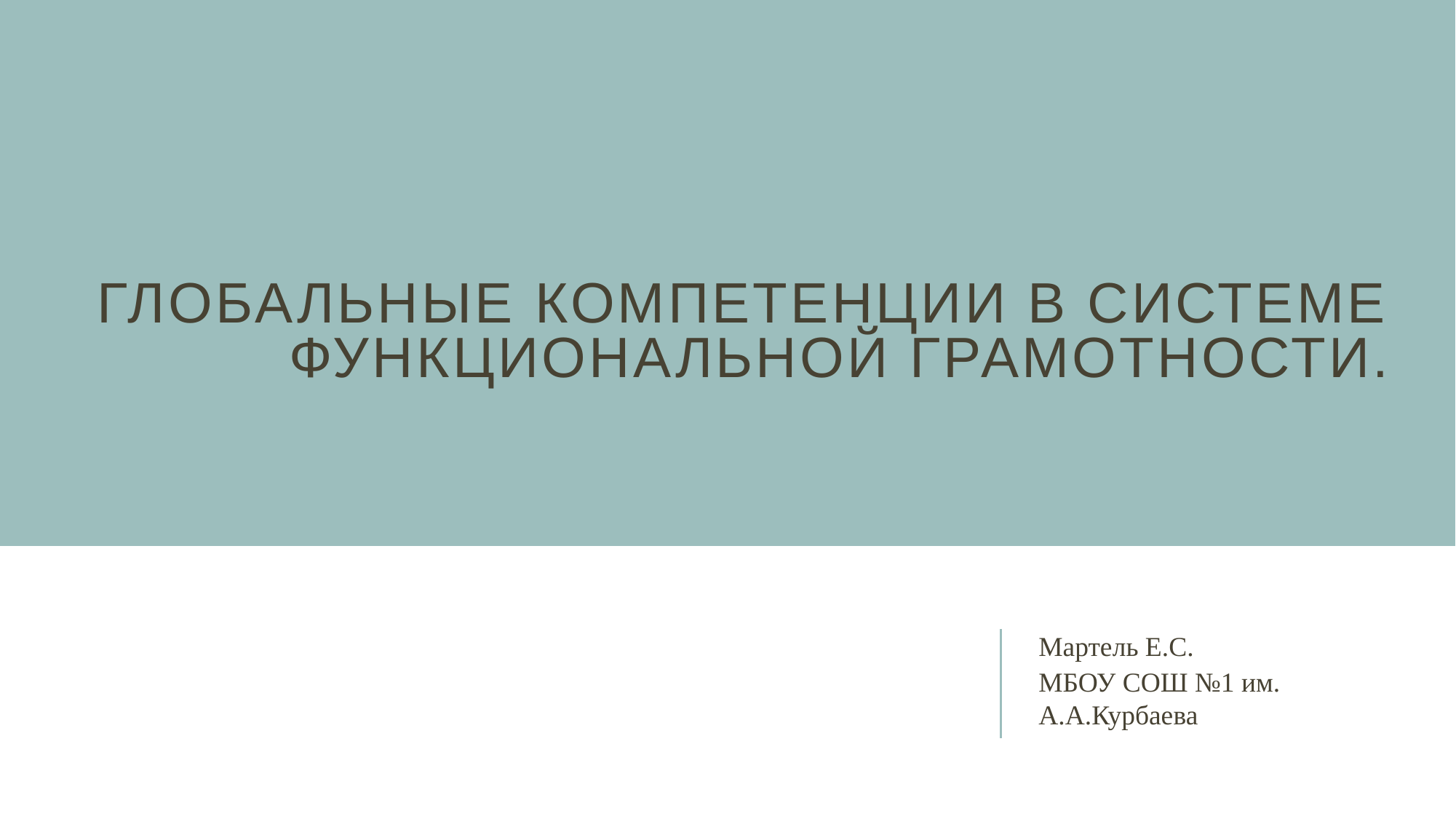

# ГЛОБАЛЬНЫЕ КОМПЕТЕНЦИИ В СИСТЕМЕ ФУНКЦИОНАЛЬНОЙ ГРАМОТНОСТИ.
Мартель Е.С.
МБОУ СОШ №1 им. А.А.Курбаева